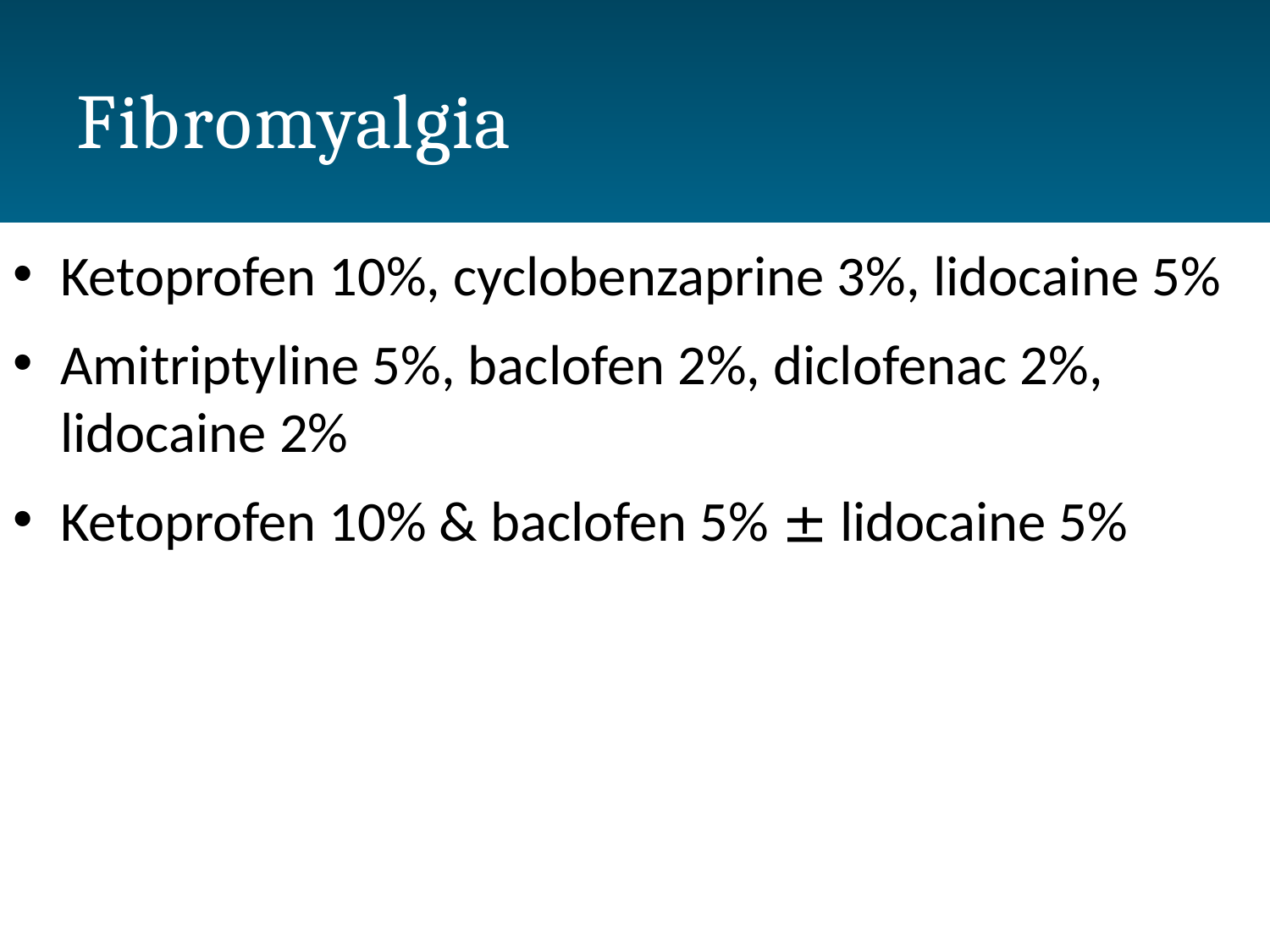

# Fibromyalgia
Ketoprofen 10%, cyclobenzaprine 3%, lidocaine 5%
Amitriptyline 5%, baclofen 2%, diclofenac 2%, lidocaine 2%
Ketoprofen 10% & baclofen 5% ± lidocaine 5%